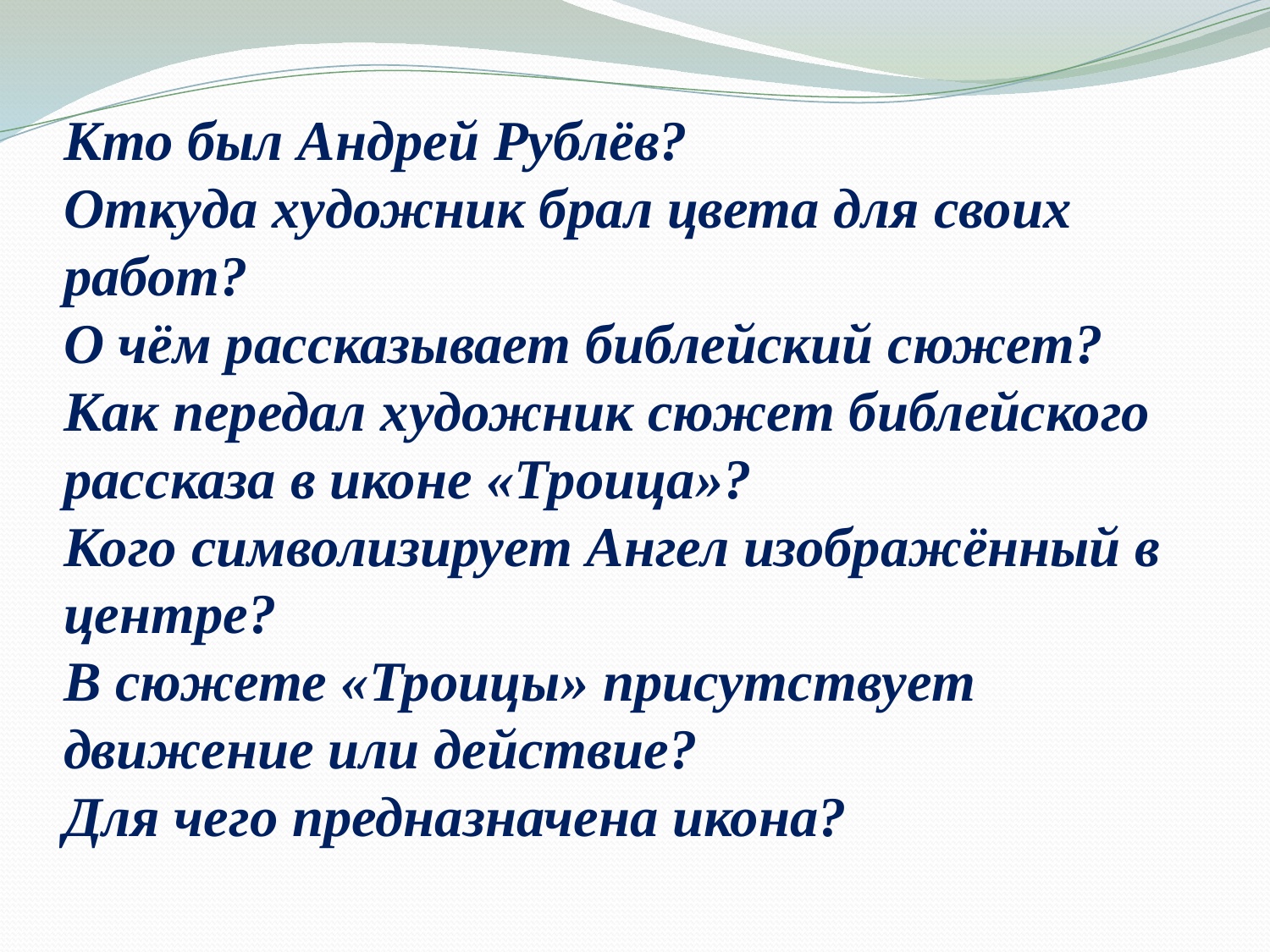

# Кто был Андрей Рублёв? Откуда художник брал цвета для своих работ? О чём рассказывает библейский сюжет? Как передал художник сюжет библейского рассказа в иконе «Троица»? Кого символизирует Ангел изображённый в центре? В сюжете «Троицы» присутствует движение или действие? Для чего предназначена икона?